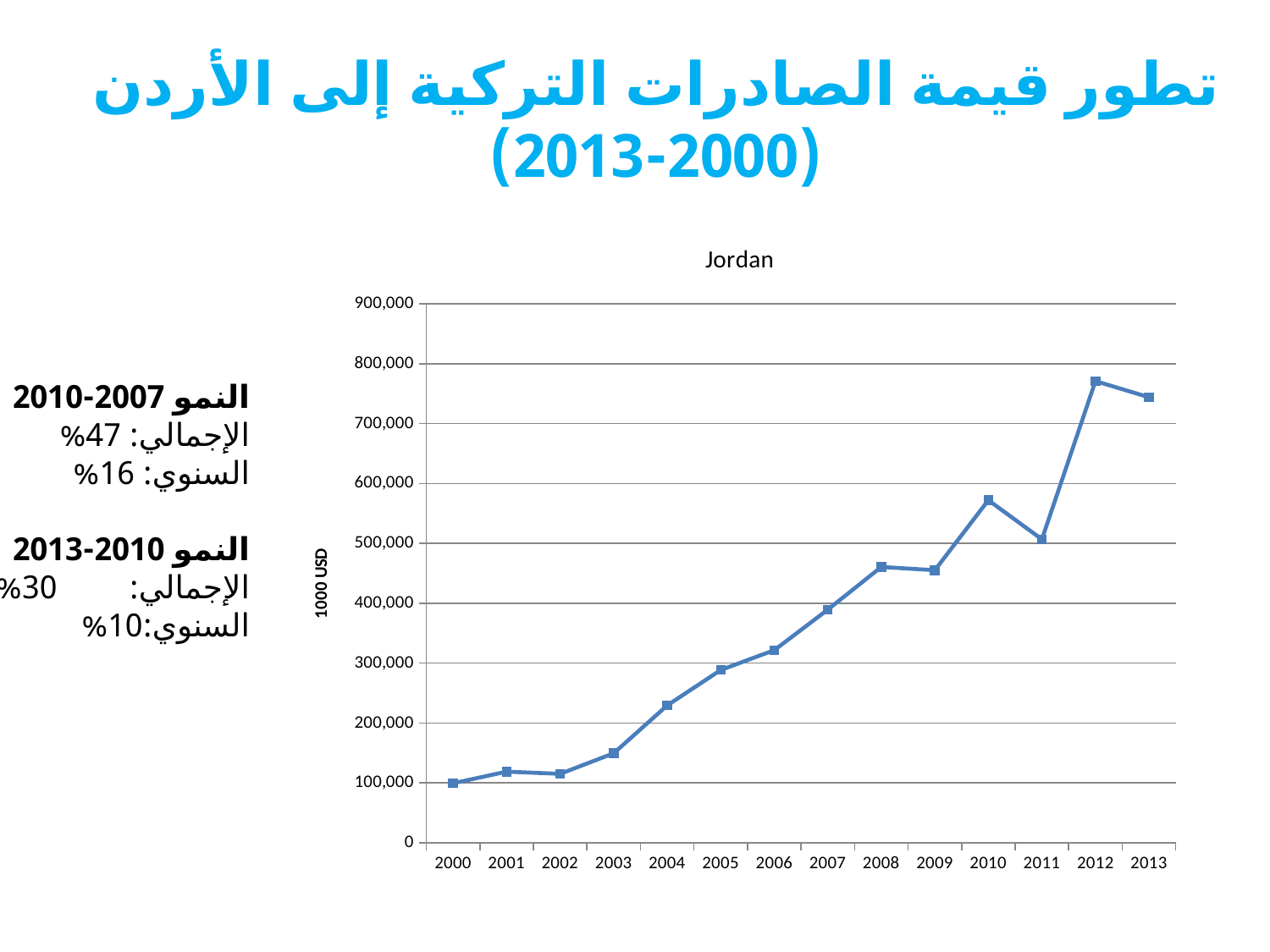

# تطور قيمة الصادرات التركية إلى الأردن (2000-2013)

### Chart:

| Category | Jordan |
|---|---|
| 2000 | 99401.834 |
| 2001 | 118900.881 |
| 2002 | 115180.567 |
| 2003 | 149618.24300000007 |
| 2004 | 229464.436 |
| 2005 | 288648.272 |
| 2006 | 321660.594 |
| 2007 | 389305.0790000002 |
| 2008 | 460721.199 |
| 2009 | 455297.895 |
| 2010 | 572215.15 |
| 2011 | 506894.782 |
| 2012 | 771095.458 |
| 2013 | 744199.155 |
النمو 2007-2010
الإجمالي:	 47%
السنوي:	 16%

النمو 2010-2013
الإجمالي: 	30%
السنوي:	10%